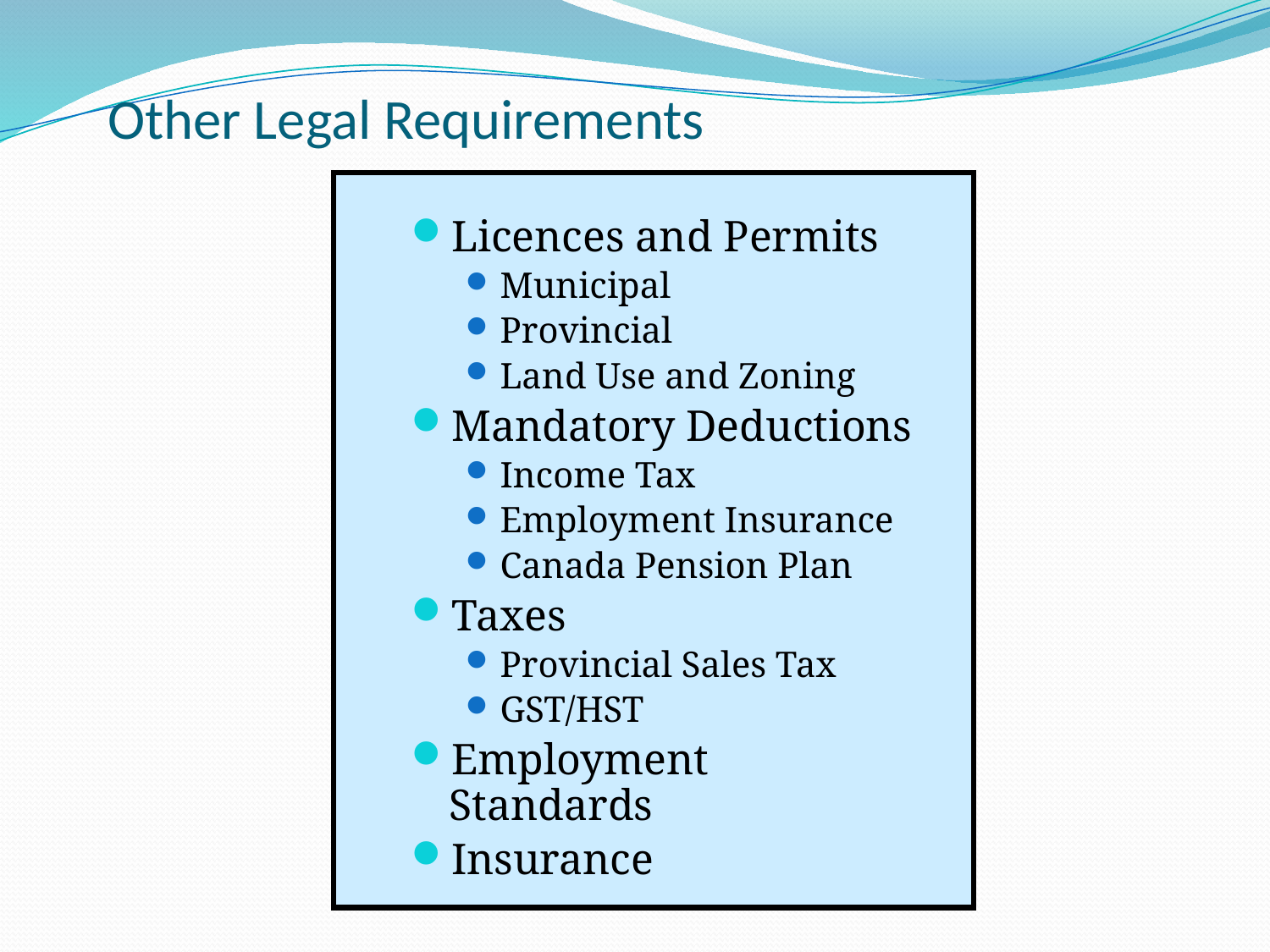

# Other Legal Requirements

Licences and Permits
Municipal
Provincial
Land Use and Zoning
Mandatory Deductions
Income Tax
Employment Insurance
Canada Pension Plan
Taxes
Provincial Sales Tax
GST/HST
Employment Standards
Insurance